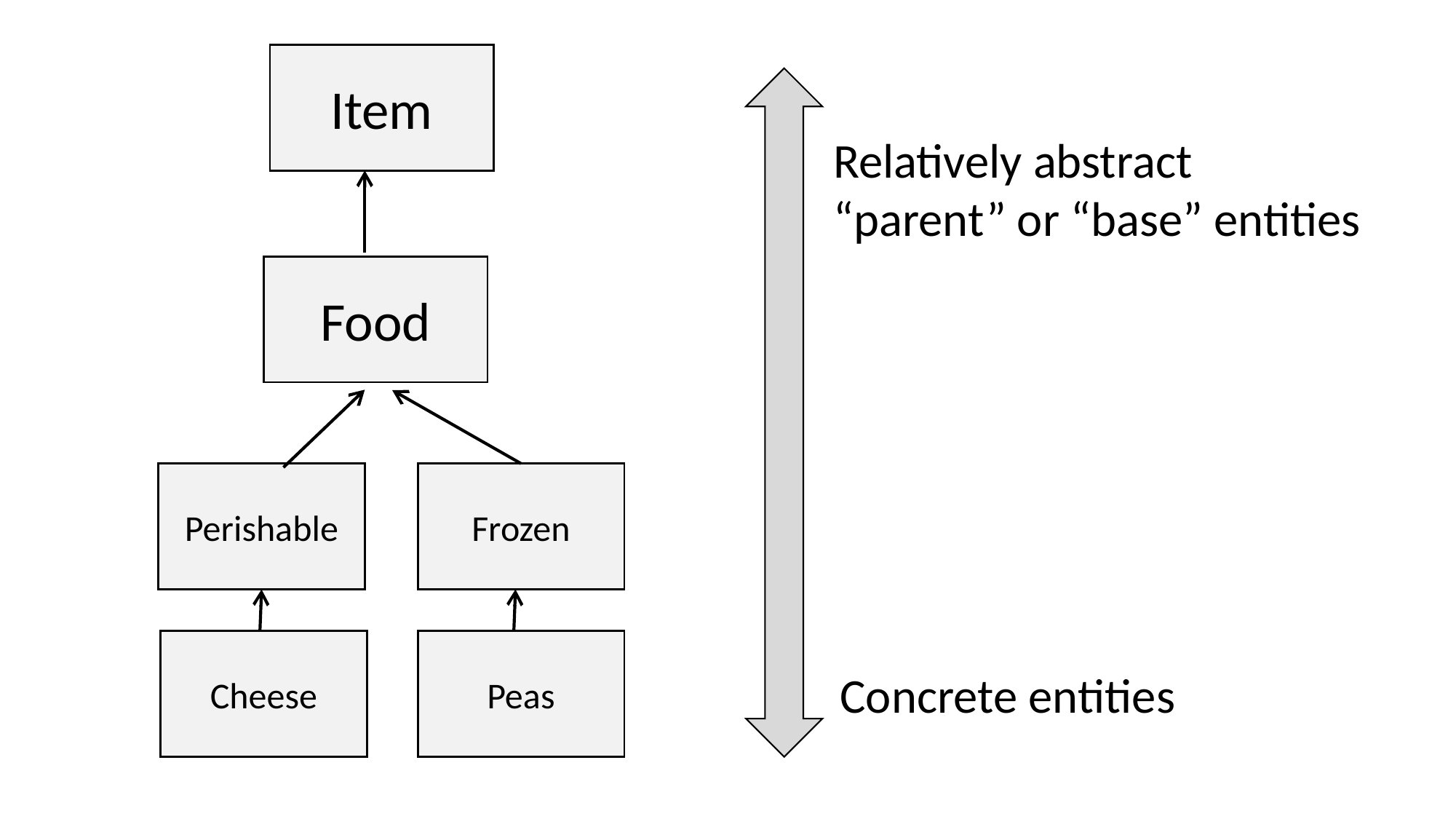

Item

Relatively abstract
“parent” or “base” entities
Food
Perishable
Frozen
Peas
Cheese
Concrete entities